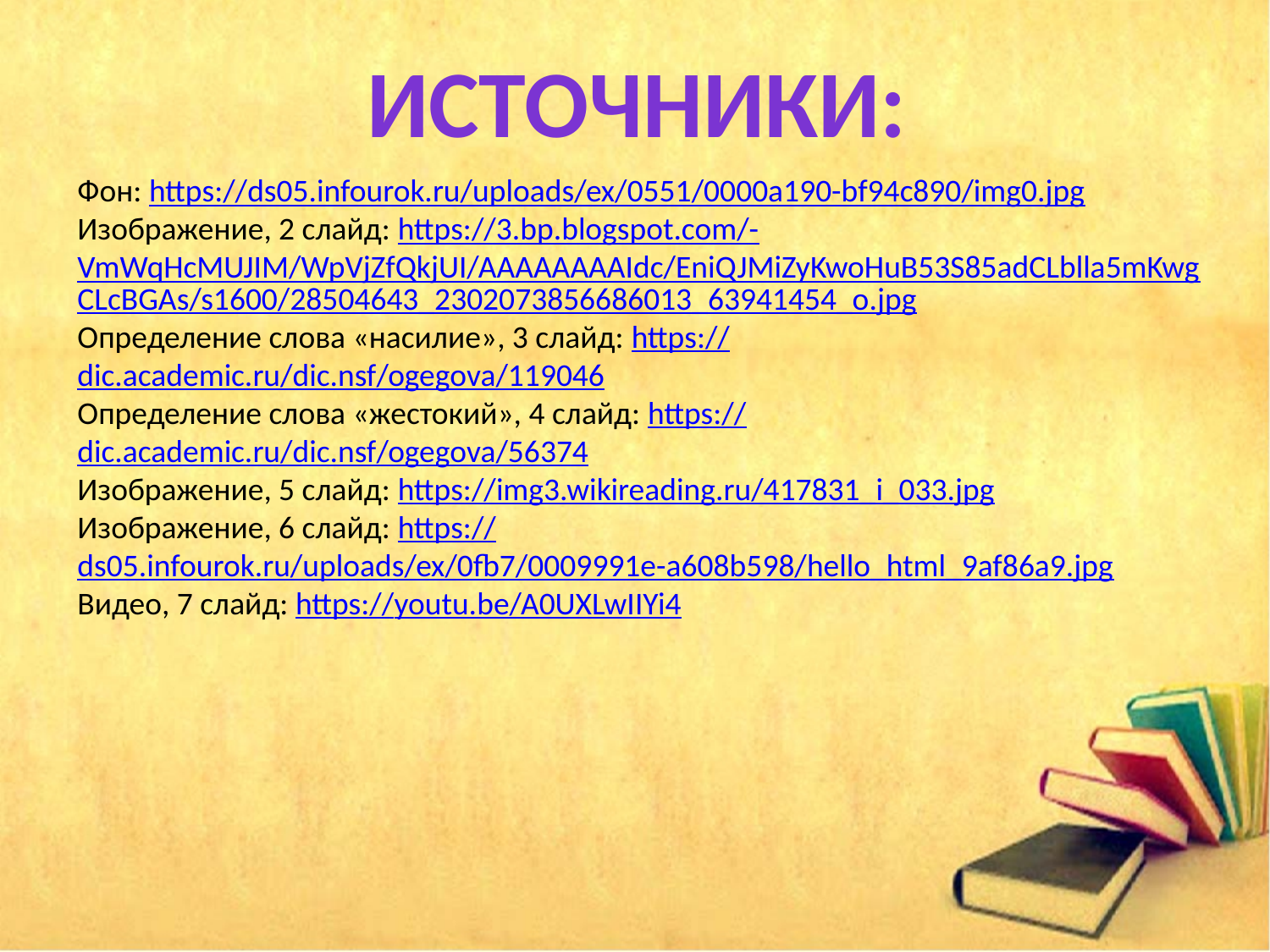

Источники:
Фон: https://ds05.infourok.ru/uploads/ex/0551/0000a190-bf94c890/img0.jpg
Изображение, 2 слайд: https://3.bp.blogspot.com/-VmWqHcMUJIM/WpVjZfQkjUI/AAAAAAAAIdc/EniQJMiZyKwoHuB53S85adCLblla5mKwgCLcBGAs/s1600/28504643_2302073856686013_63941454_o.jpg
Определение слова «насилие», 3 слайд: https://dic.academic.ru/dic.nsf/ogegova/119046
Определение слова «жестокий», 4 слайд: https://dic.academic.ru/dic.nsf/ogegova/56374
Изображение, 5 слайд: https://img3.wikireading.ru/417831_i_033.jpg
Изображение, 6 слайд: https://ds05.infourok.ru/uploads/ex/0fb7/0009991e-a608b598/hello_html_9af86a9.jpg
Видео, 7 слайд: https://youtu.be/A0UXLwIIYi4